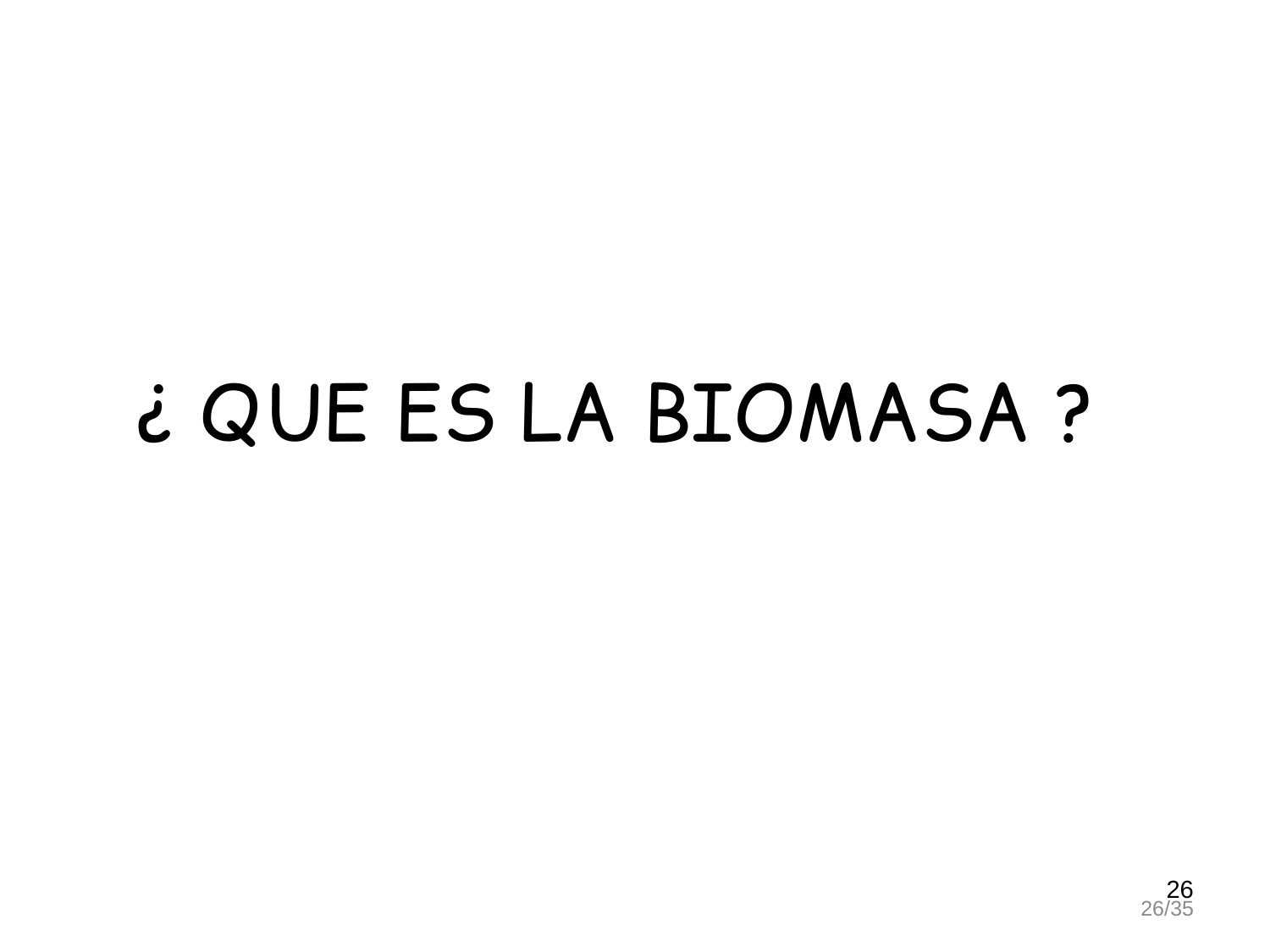

¿ QUE ES LA BIOMASA ?
26
26/35